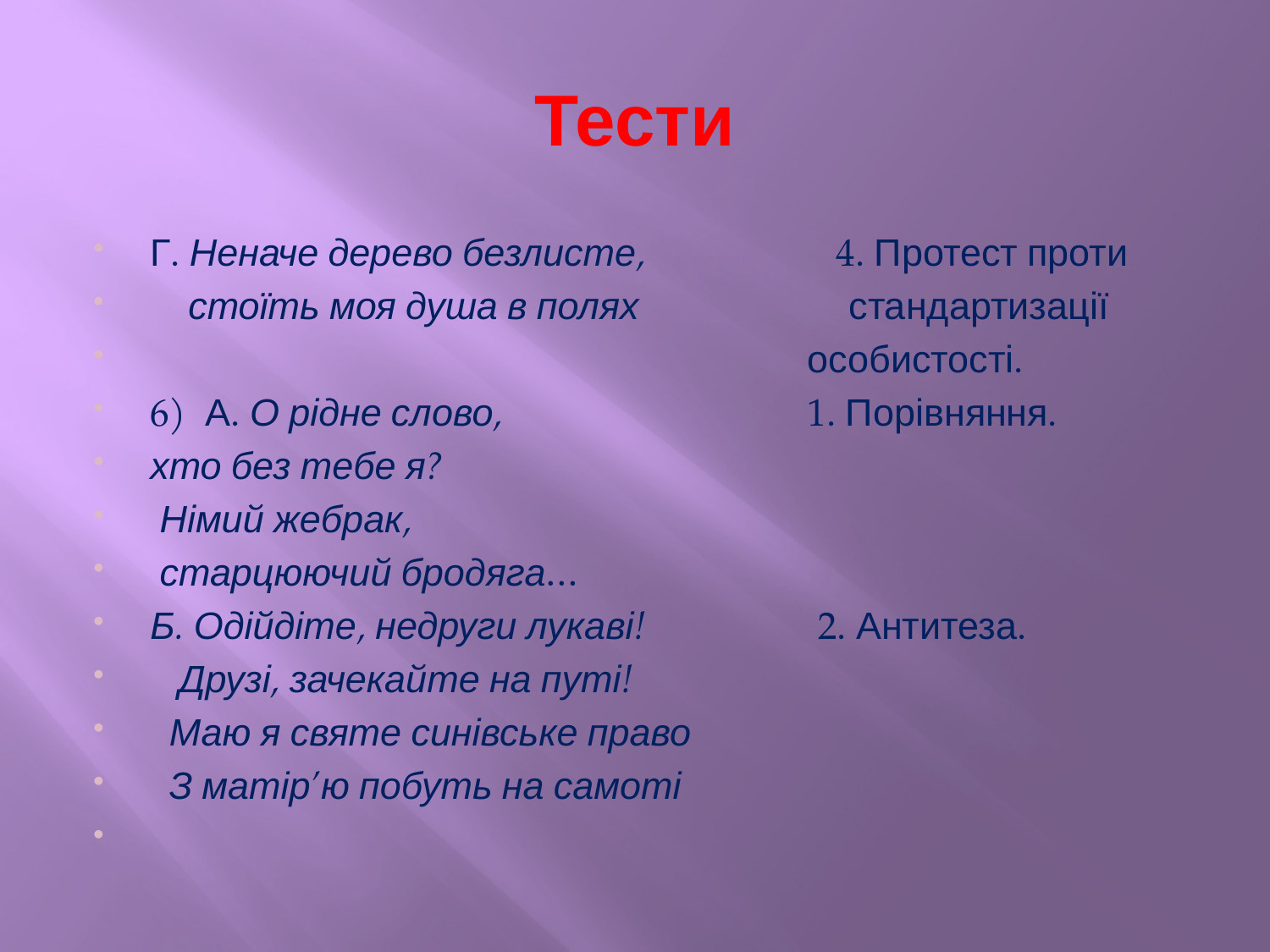

# Тести
Г. Неначе дерево безлисте,                    4. Протест проти
    стоїть моя душа в полях                      стандартизації
                                                                     особистості.
6)  А. О рідне слово,                                1. Порівняння.
хто без тебе я?
 Німий жебрак,
 старцюючий бродяга…
Б. Одійдіте, недруги лукаві!                  2. Антитеза.
   Друзі, зачекайте на путі!
  Маю я святе синівське право
  З матір’ю побуть на самоті